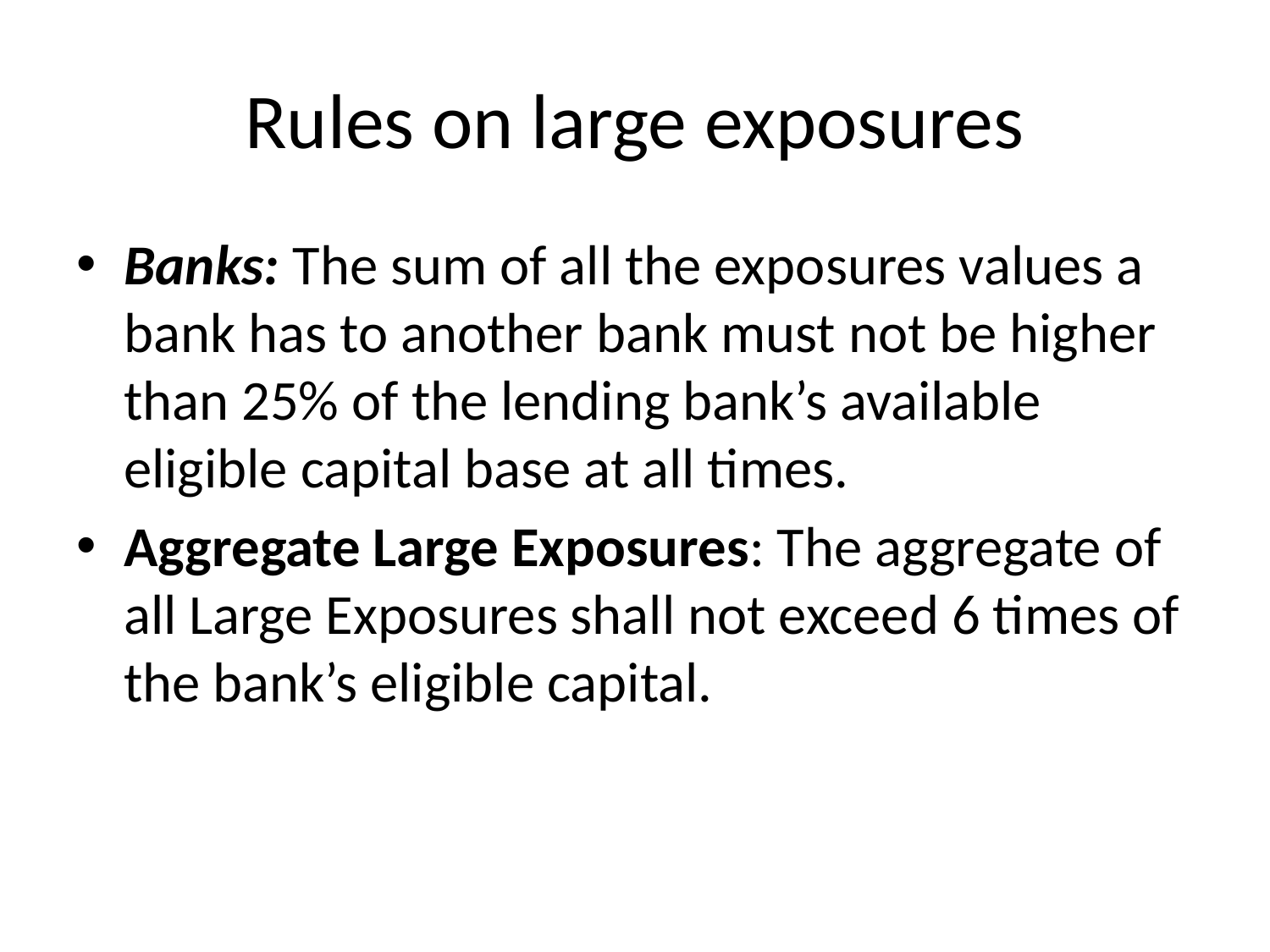

# Rules on large exposures
Banks: The sum of all the exposures values a bank has to another bank must not be higher than 25% of the lending bank’s available eligible capital base at all times.
Aggregate Large Exposures: The aggregate of all Large Exposures shall not exceed 6 times of the bank’s eligible capital.